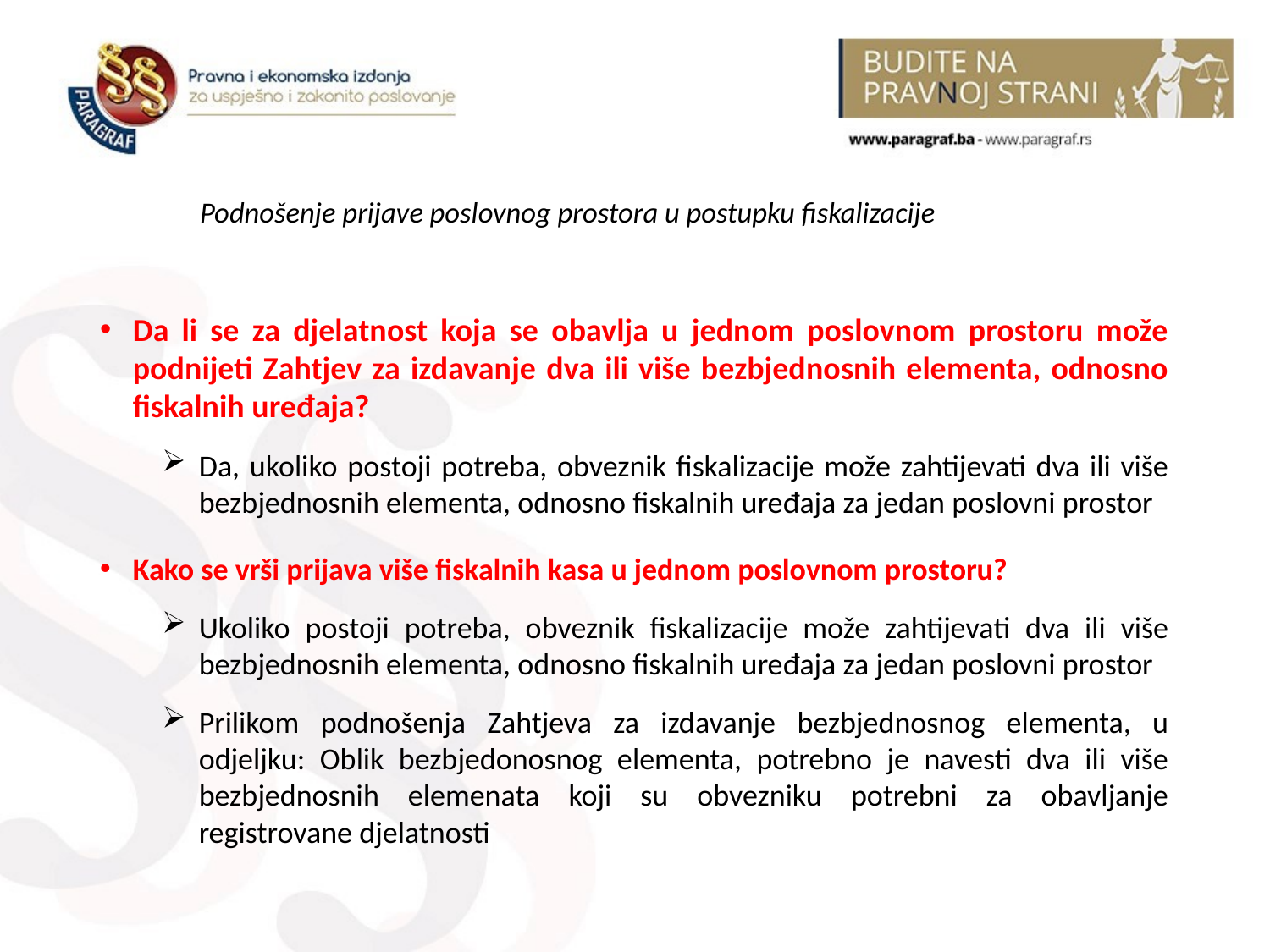

# Podnošenje prijave poslovnog prostora u postupku fiskalizacije

Da li se za djelatnost koja se obavlja u jednom poslovnom prostoru može podnijeti Zahtjev za izdavanje dva ili više bezbjednosnih elementa, odnosno fiskalnih uređaja?
Da, ukoliko postoji potreba, obveznik fiskalizacije može zahtijevati dva ili više bezbjednosnih elementa, odnosno fiskalnih uređaja za jedan poslovni prostor
Kako se vrši prijava više fiskalnih kasa u jednom poslovnom prostoru?
Ukoliko postoji potreba, obveznik fiskalizacije može zahtijevati dva ili više bezbjednosnih elementa, odnosno fiskalnih uređaja za jedan poslovni prostor
Prilikom podnošenja Zahtjeva za izdavanje bezbjednosnog elementa, u odjeljku: Oblik bezbjedonosnog elementa, potrebno je navesti dva ili više bezbjednosnih elemenata koji su obvezniku potrebni za obavljanje registrovane djelatnosti